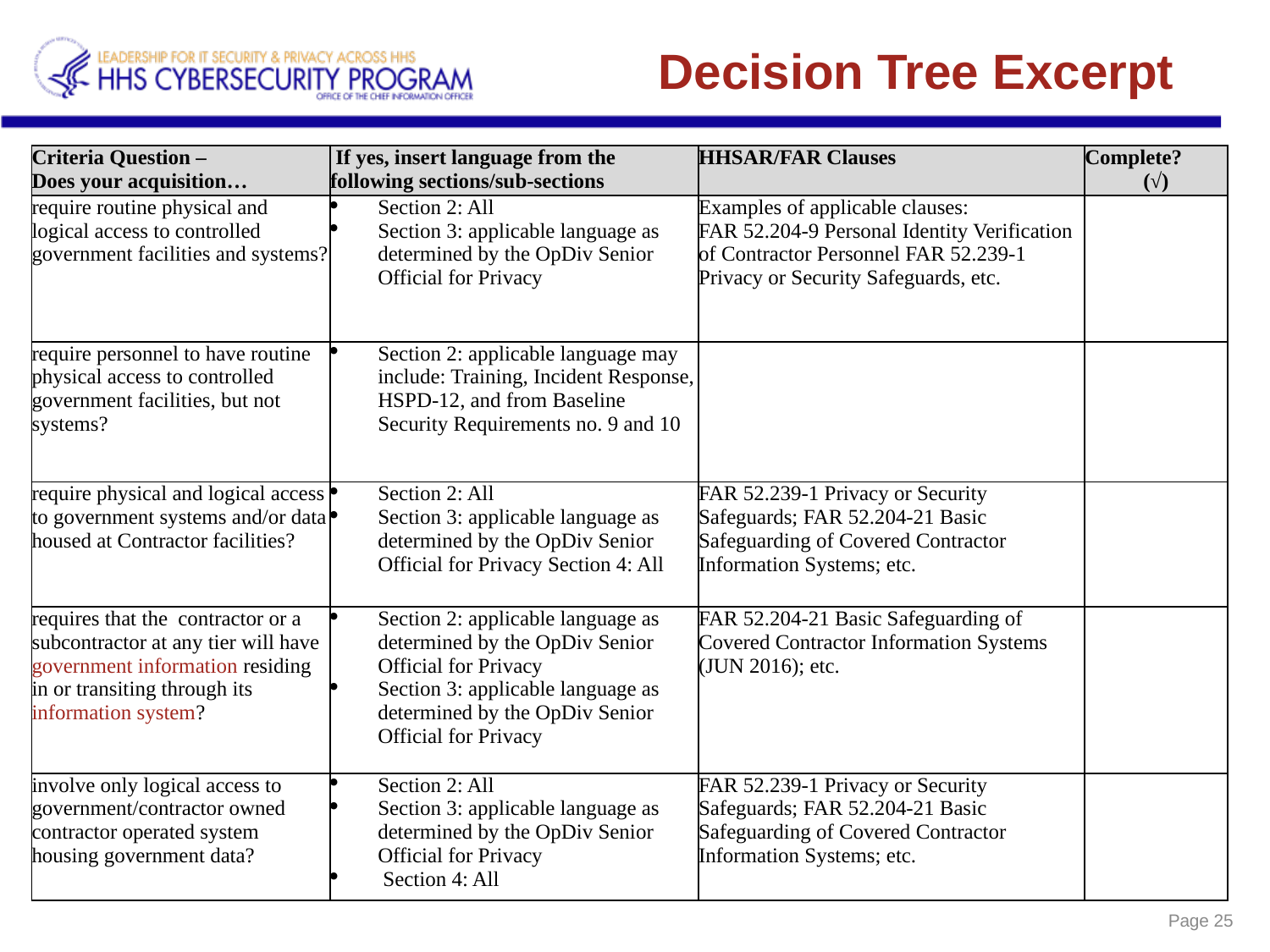

# Decision Tree Excerpt
| Criteria Question – Does your acquisition… | If yes, insert language from the following sections/sub-sections | HHSAR/FAR Clauses | Complete? (√) |
| --- | --- | --- | --- |
| require routine physical and logical access to controlled government facilities and systems? | Section 2: All Section 3: applicable language as determined by the OpDiv Senior Official for Privacy | Examples of applicable clauses: FAR 52.204-9 Personal Identity Verification of Contractor Personnel FAR 52.239-1 Privacy or Security Safeguards, etc. |  |
| require personnel to have routine physical access to controlled government facilities, but not systems? | Section 2: applicable language may include: Training, Incident Response, HSPD-12, and from Baseline Security Requirements no. 9 and 10 |  |  |
| require physical and logical access to government systems and/or data housed at Contractor facilities? | Section 2: All Section 3: applicable language as determined by the OpDiv Senior Official for Privacy Section 4: All | FAR 52.239-1 Privacy or Security Safeguards; FAR 52.204-21 Basic Safeguarding of Covered Contractor Information Systems; etc. |  |
| requires that the contractor or a subcontractor at any tier will have government information residing in or transiting through its information system? | Section 2: applicable language as determined by the OpDiv Senior Official for Privacy Section 3: applicable language as determined by the OpDiv Senior Official for Privacy | FAR 52.204-21 Basic Safeguarding of Covered Contractor Information Systems (JUN 2016); etc. |  |
| involve only logical access to government/contractor owned contractor operated system housing government data? | Section 2: All Section 3: applicable language as determined by the OpDiv Senior Official for Privacy Section 4: All | FAR 52.239-1 Privacy or Security Safeguards; FAR 52.204-21 Basic Safeguarding of Covered Contractor Information Systems; etc. |  |
Page 25